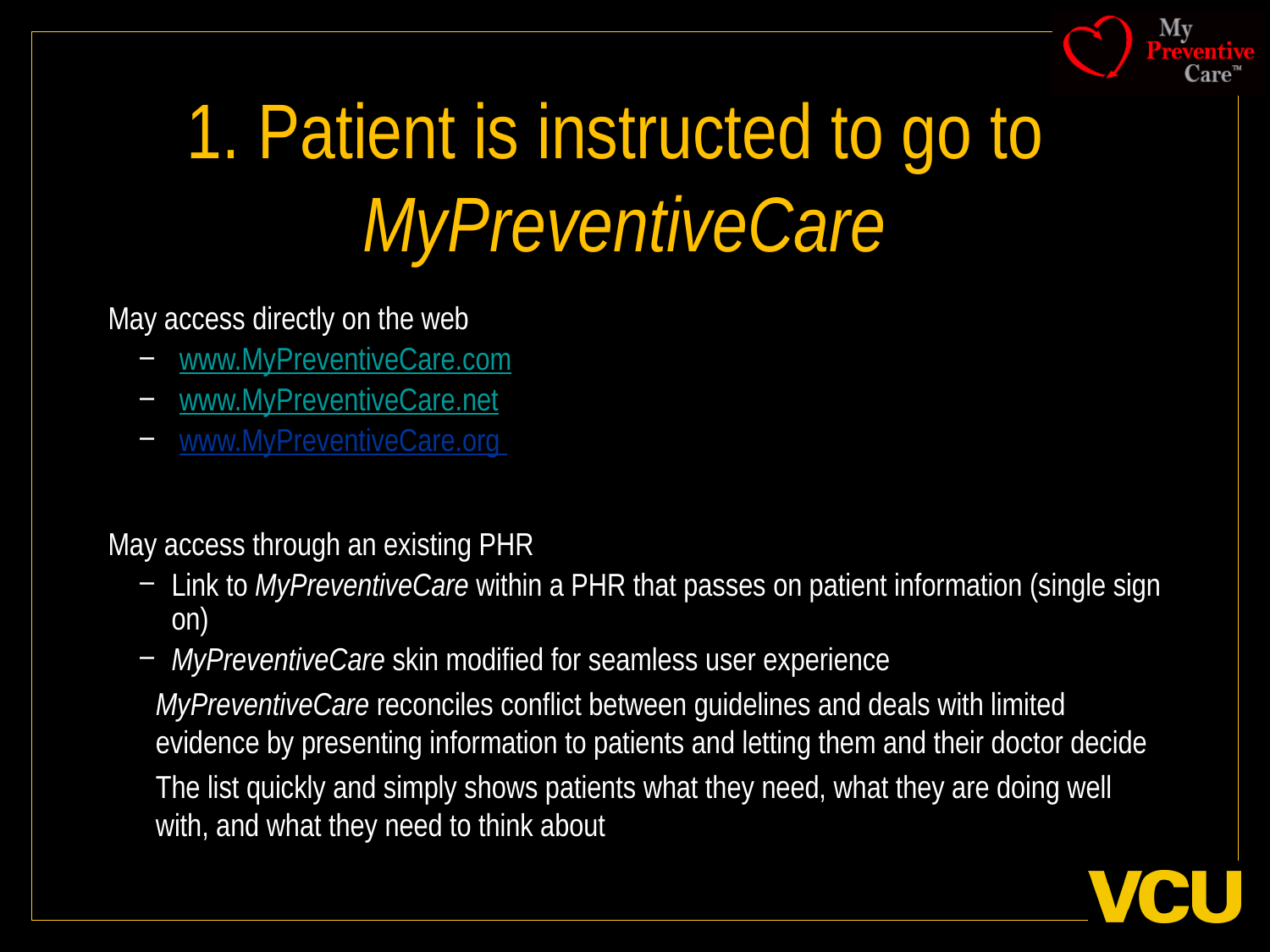

# 1. Patient is instructed to go to MyPreventiveCare
May access directly on the web
www.MyPreventiveCare.com
www.MyPreventiveCare.net
www.MyPreventiveCare.org

May access through an existing PHR
Link to MyPreventiveCare within a PHR that passes on patient information (single sign on)
MyPreventiveCare skin modified for seamless user experience
	MyPreventiveCare reconciles conflict between guidelines and deals with limited evidence by presenting information to patients and letting them and their doctor decide
	The list quickly and simply shows patients what they need, what they are doing well with, and what they need to think about